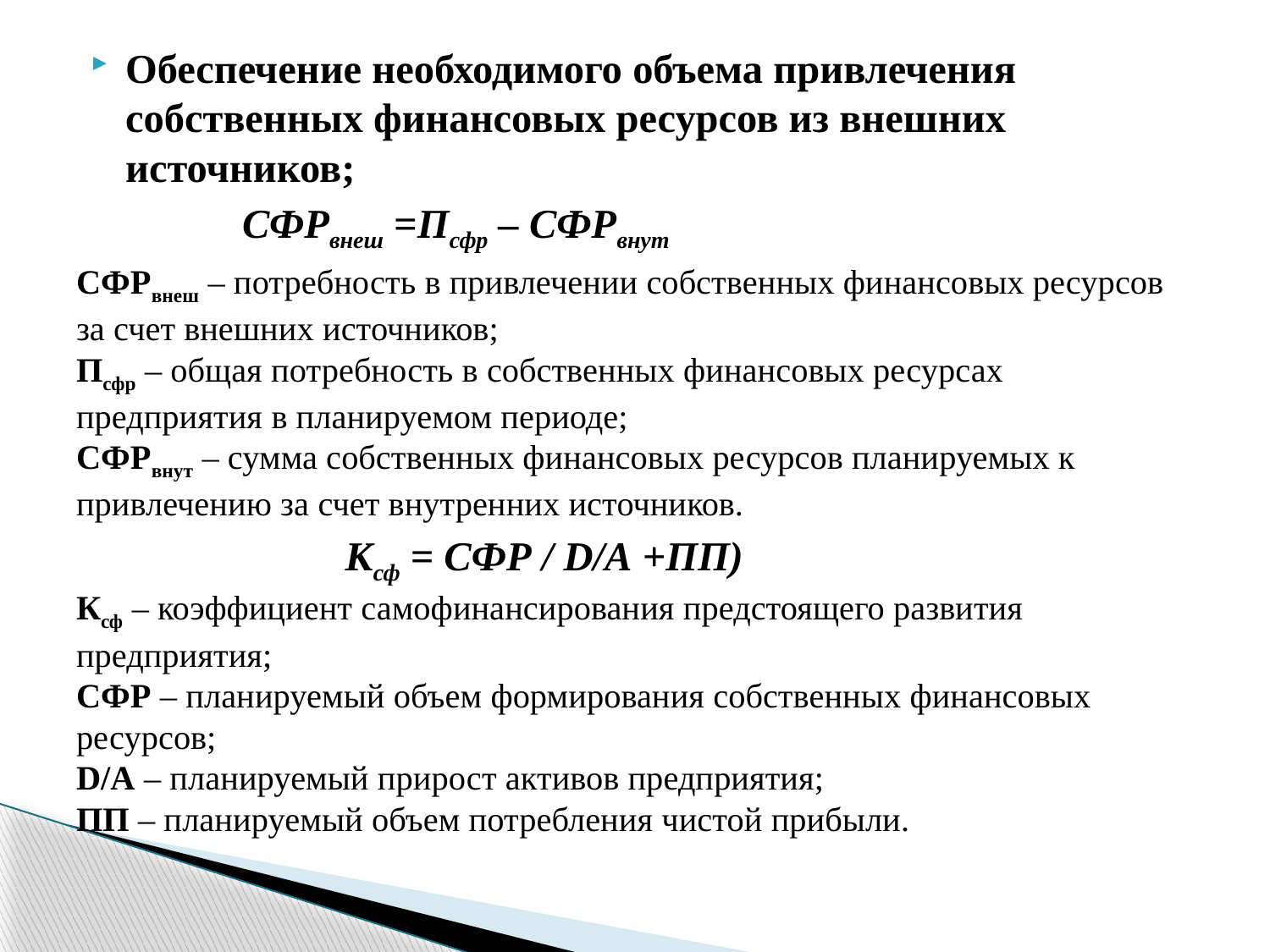

Обеспечение необходимого объема привлечения собственных финансовых ресурсов из внешних источников;
                СФРвнеш =Псфр – СФРвнут
СФРвнеш – потребность в привлечении собственных финансовых ресурсов за счет внешних источников; 
Псфр – общая потребность в собственных финансовых ресурсах предприятия в планируемом периоде; 
СФРвнут – сумма собственных финансовых ресурсов планируемых к привлечению за счет внутренних источников.
                               Ксф = СФР / D/А +ПП) 
Ксф – коэффициент самофинансирования предстоящего развития предприятия; 
СФР – планируемый объем формирования собственных финансовых ресурсов; 
D/А – планируемый прирост активов предприятия; 
ПП – планируемый объем потребления чистой прибыли.